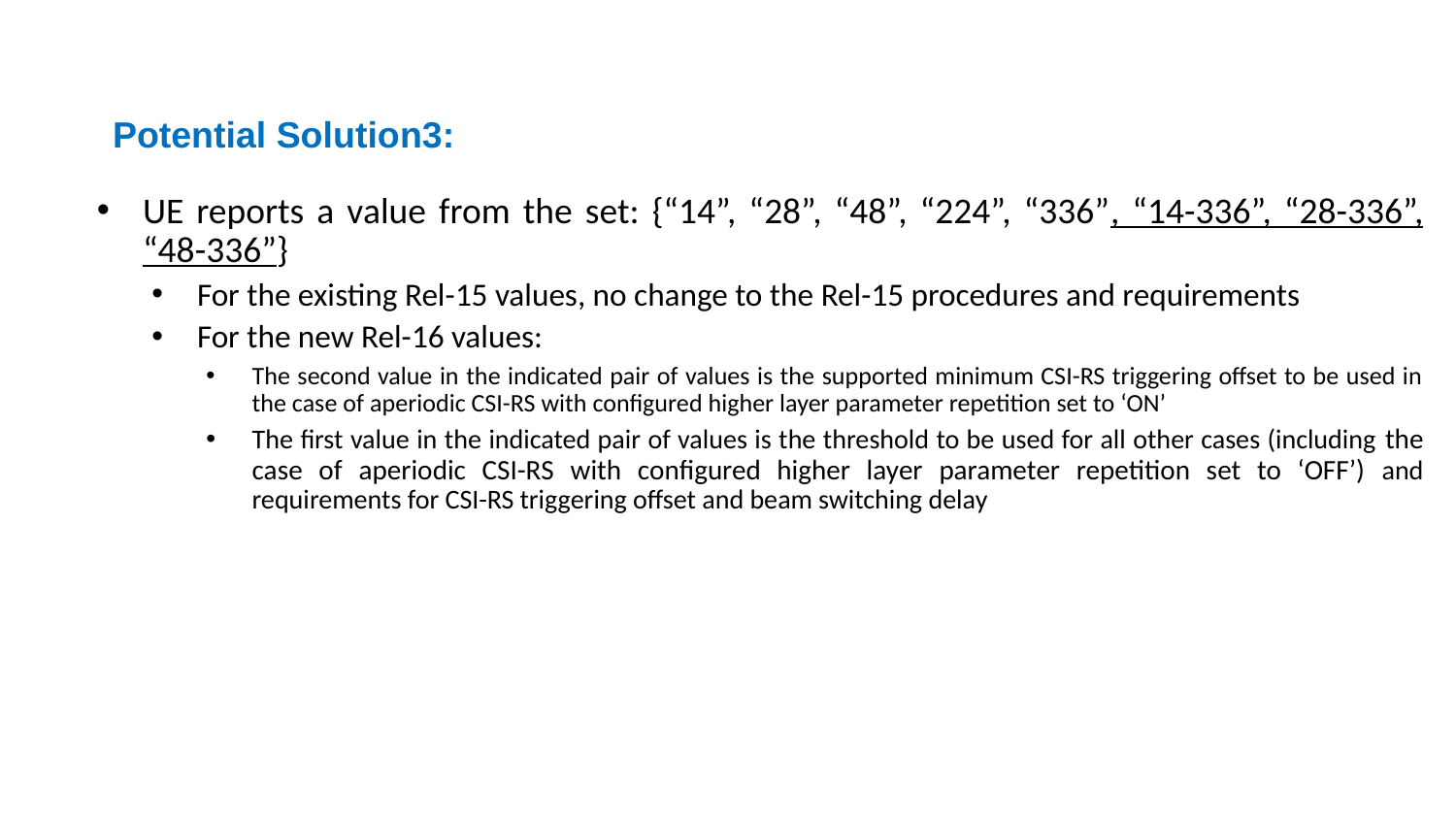

Potential Solution3:
UE reports a value from the set: {“14”, “28”, “48”, “224”, “336”, “14-336”, “28-336”, “48-336”}
For the existing Rel-15 values, no change to the Rel-15 procedures and requirements
For the new Rel-16 values:
The second value in the indicated pair of values is the supported minimum CSI-RS triggering offset to be used in the case of aperiodic CSI-RS with configured higher layer parameter repetition set to ‘ON’
The first value in the indicated pair of values is the threshold to be used for all other cases (including the case of aperiodic CSI-RS with configured higher layer parameter repetition set to ‘OFF’) and requirements for CSI-RS triggering offset and beam switching delay